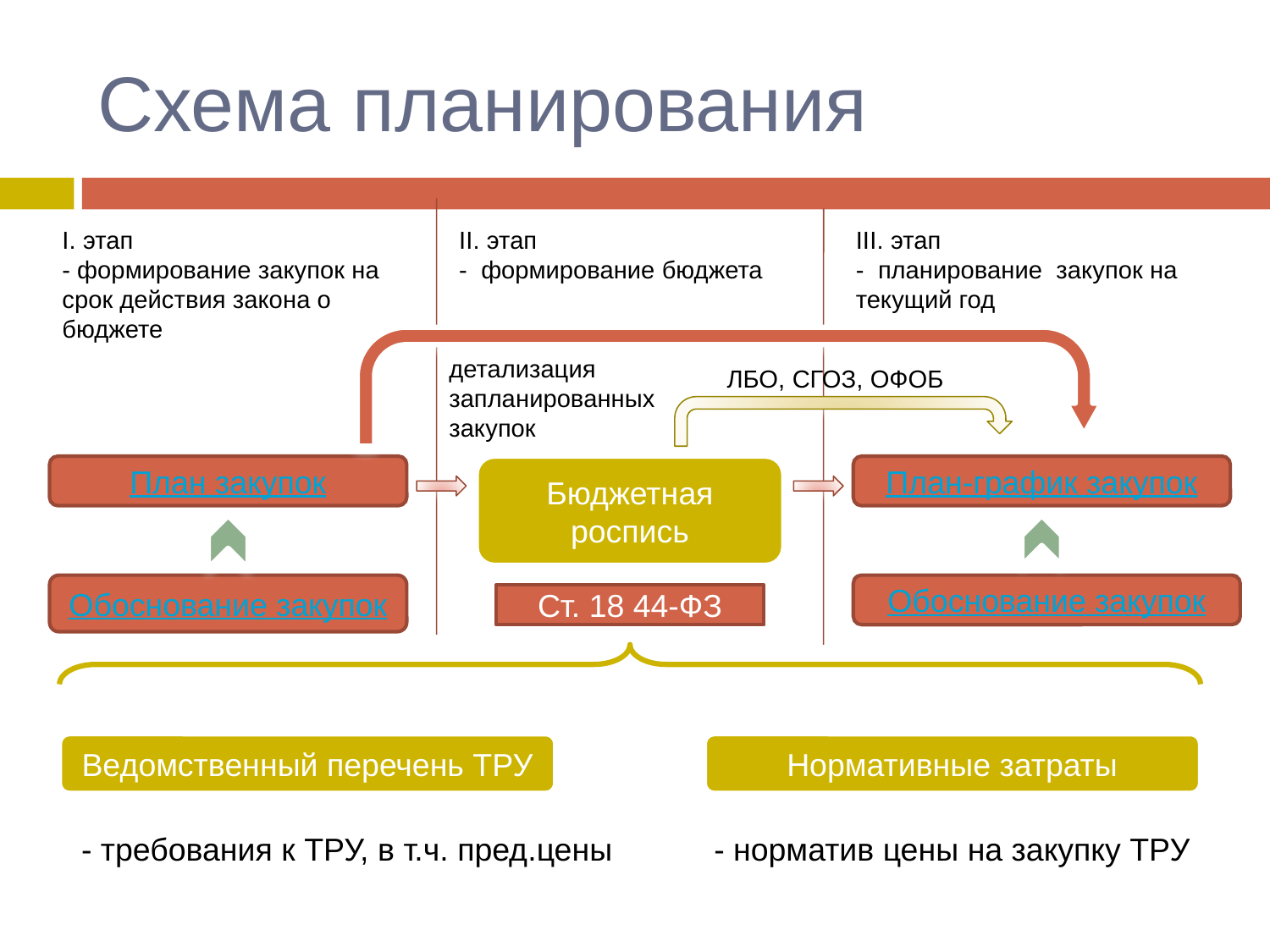

# Схема планирования

I. этап
- формирование закупок на срок действия закона о бюджете
II. этап
-  формирование бюджета
III. этап
-  планирование  закупок на текущий год

детализация запланированных закупок
ЛБО, СГОЗ, ОФОБ

План закупок
Бюджетная роспись
План-график закупок

Обоснование закупок
Обоснование закупок
Ст. 18 44-ФЗ
Ведомственный перечень ТРУ
Нормативные затраты
- требования к ТРУ, в т.ч. пред.цены
- норматив цены на закупку ТРУ